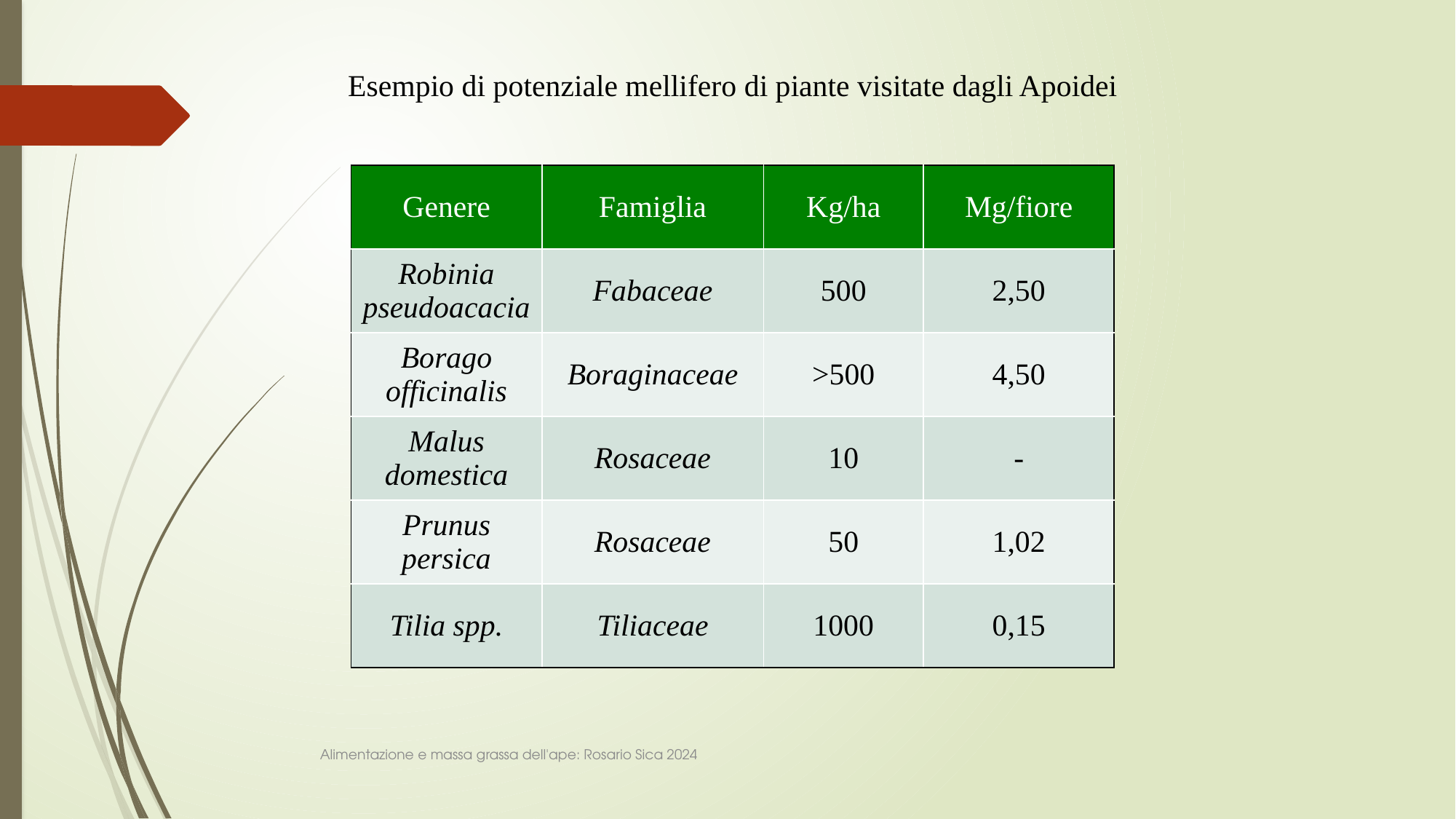

Esempio di potenziale mellifero di piante visitate dagli Apoidei
| Genere | Famiglia | Kg/ha | Mg/fiore |
| --- | --- | --- | --- |
| Robinia pseudoacacia | Fabaceae | 500 | 2,50 |
| Borago officinalis | Boraginaceae | >500 | 4,50 |
| Malus domestica | Rosaceae | 10 | - |
| Prunus persica | Rosaceae | 50 | 1,02 |
| Tilia spp. | Tiliaceae | 1000 | 0,15 |
Alimentazione e massa grassa dell'ape: Rosario Sica 2024